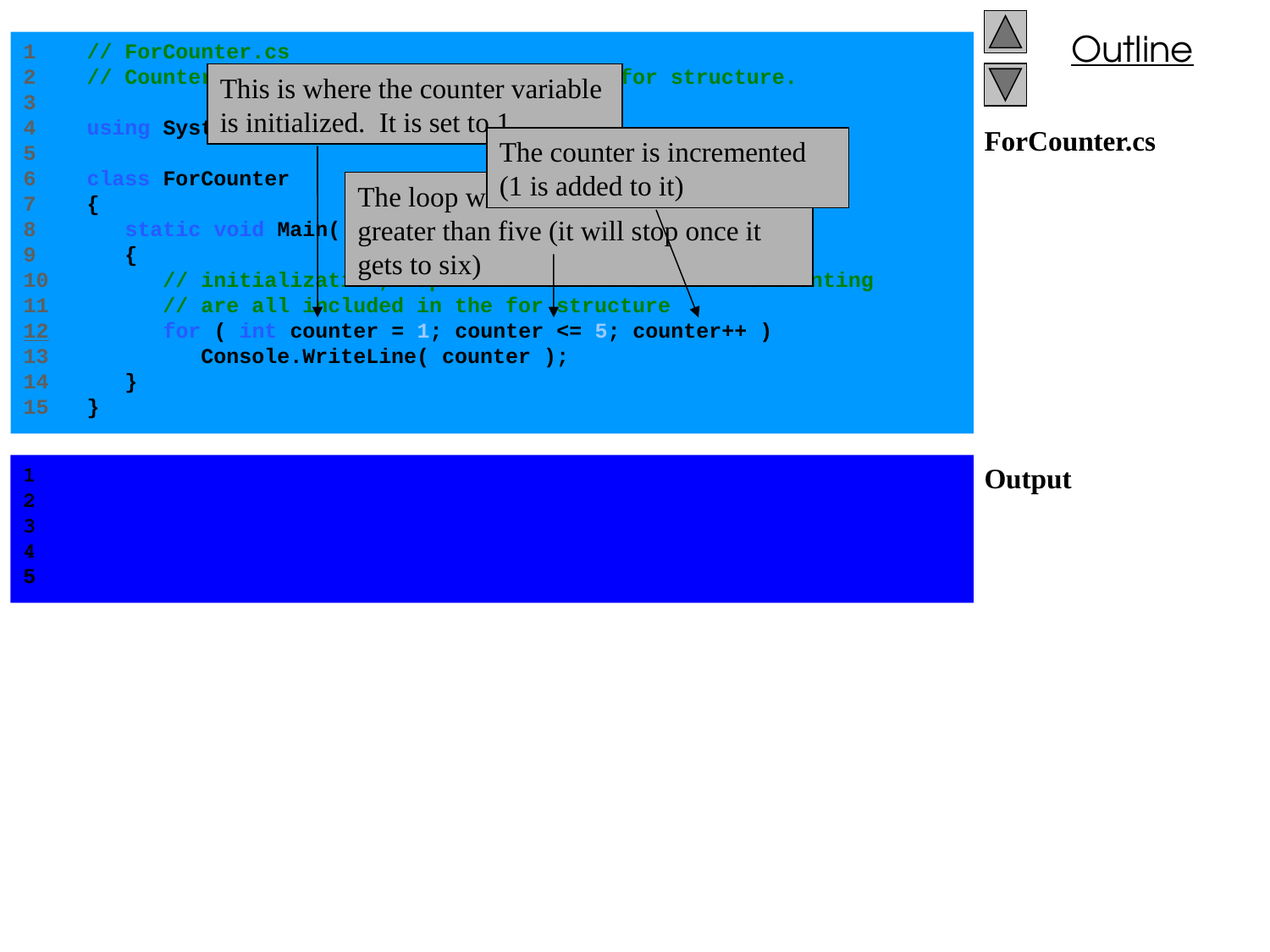

1    // ForCounter.cs
2    // Counter-controlled repetition with the for structure.
3
4    using System;
5
6    class ForCounter
7    {
8       static void Main( string[] args )
9       {
10         // initialization, repetition condition and incrementing
11         // are all included in the for structure
12         for ( int counter = 1; counter <= 5; counter++ )
13            Console.WriteLine( counter );
14      }
15   }

This is where the counter variable is initialized.  It is set to 1.

# ForCounter.cs Output
The counter is incremented (1 is added to it)

The loop will continue until counter is greater than five (it will stop once it gets to six)

1
2
3
4
5